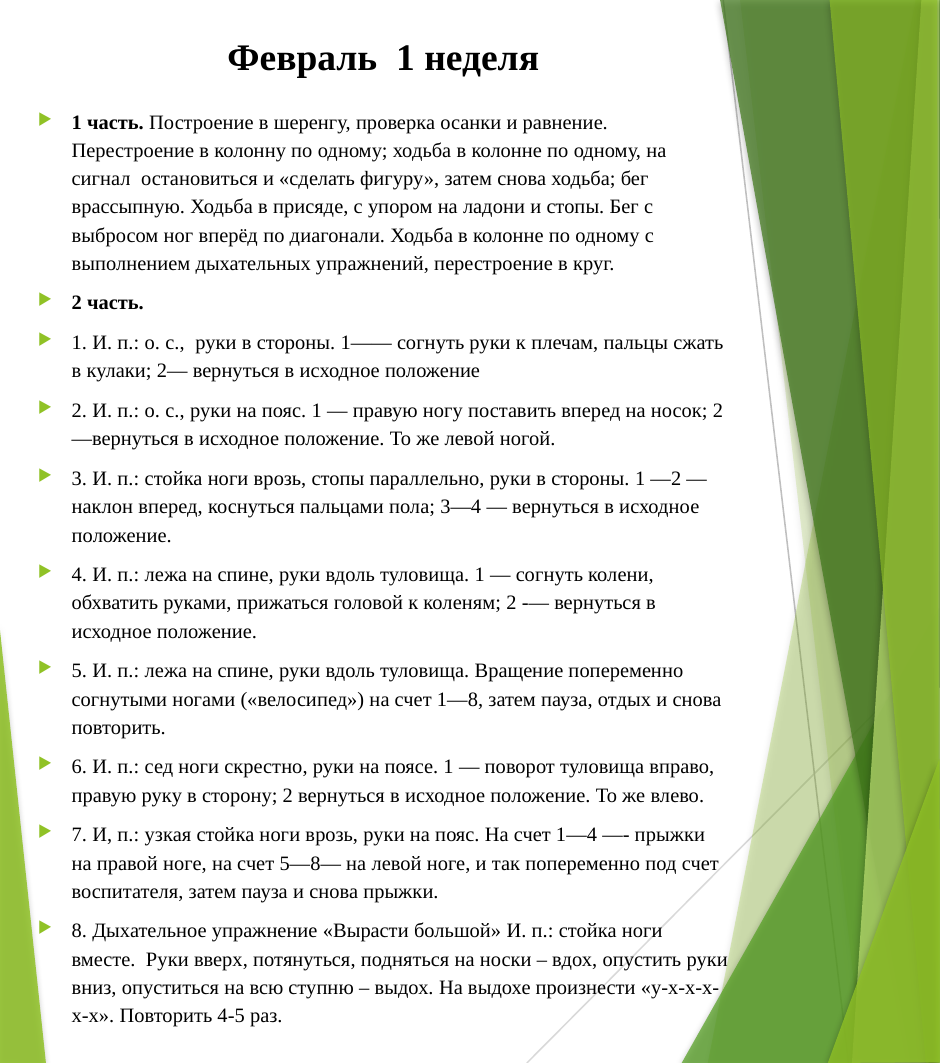

# Февраль  1 неделя
1 часть. Построение в шеренгу, проверка осанки и равнение. Перестроение в колонну по одному; ходьба в колонне по одному, на сигнал  остановиться и «сделать фигуру», затем снова ходьба; бег врассыпную. Ходьба в присяде, с упором на ладони и стопы. Бег с выбросом ног вперёд по диагонали. Ходьба в колонне по одному с выполнением дыхательных упражнений, перестроение в круг.
2 часть.
1. И. п.: о. с.,  руки в стороны. 1—— согнуть руки к плечам, пальцы сжать в кулаки; 2— вернуться в исходное положение
2. И. п.: о. с., руки на пояс. 1 — правую ногу поставить вперед на носок; 2—вернуться в исходное положение. То же левой ногой.
3. И. п.: стойка ноги врозь, стопы параллельно, руки в стороны. 1 —2 — наклон вперед, коснуться пальцами пола; 3—4 — вернуться в исходное положение.
4. И. п.: лежа на спине, руки вдоль туловища. 1 — согнуть колени, обхватить руками, прижаться головой к коленям; 2 -— вернуться в исходное положение.
5. И. п.: лежа на спине, руки вдоль туловища. Вращение попеременно согнутыми ногами («велосипед») на счет 1—8, затем пауза, отдых и снова повторить.
6. И. п.: сед ноги скрестно, руки на поясе. 1 — поворот туловища вправо, правую руку в сторону; 2 вернуться в исходное положение. То же влево.
7. И, п.: узкая стойка ноги врозь, руки на пояс. На счет 1—4 —- прыжки на правой ноге, на счет 5—8— на левой ноге, и так попеременно под счет воспитателя, затем пауза и снова прыжки.
8. Дыхательное упражнение «Вырасти большой» И. п.: стойка ноги вместе.  Руки вверх, потянуться, подняться на носки – вдох, опустить руки вниз, опуститься на всю ступню – выдох. На выдохе произнести «у-х-х-х-х-х». Повторить 4-5 раз.